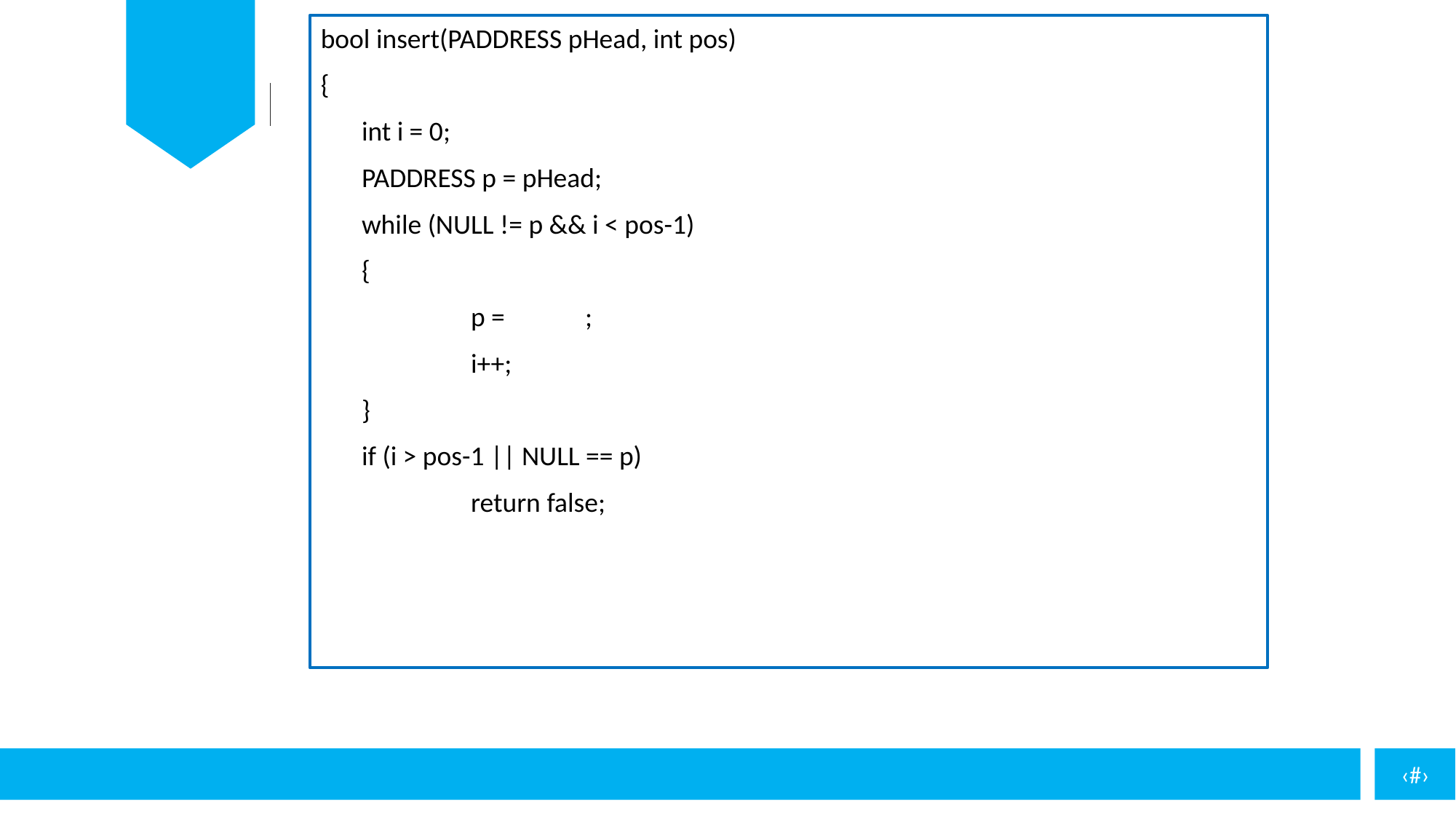

bool insert(PADDRESS pHead, int pos)
{
	int i = 0;
	PADDRESS p = pHead;
	while (NULL != p && i < pos-1)
	{
		p =             ;
		i++;
	}
	if (i > pos-1 || NULL == p)
		return false;